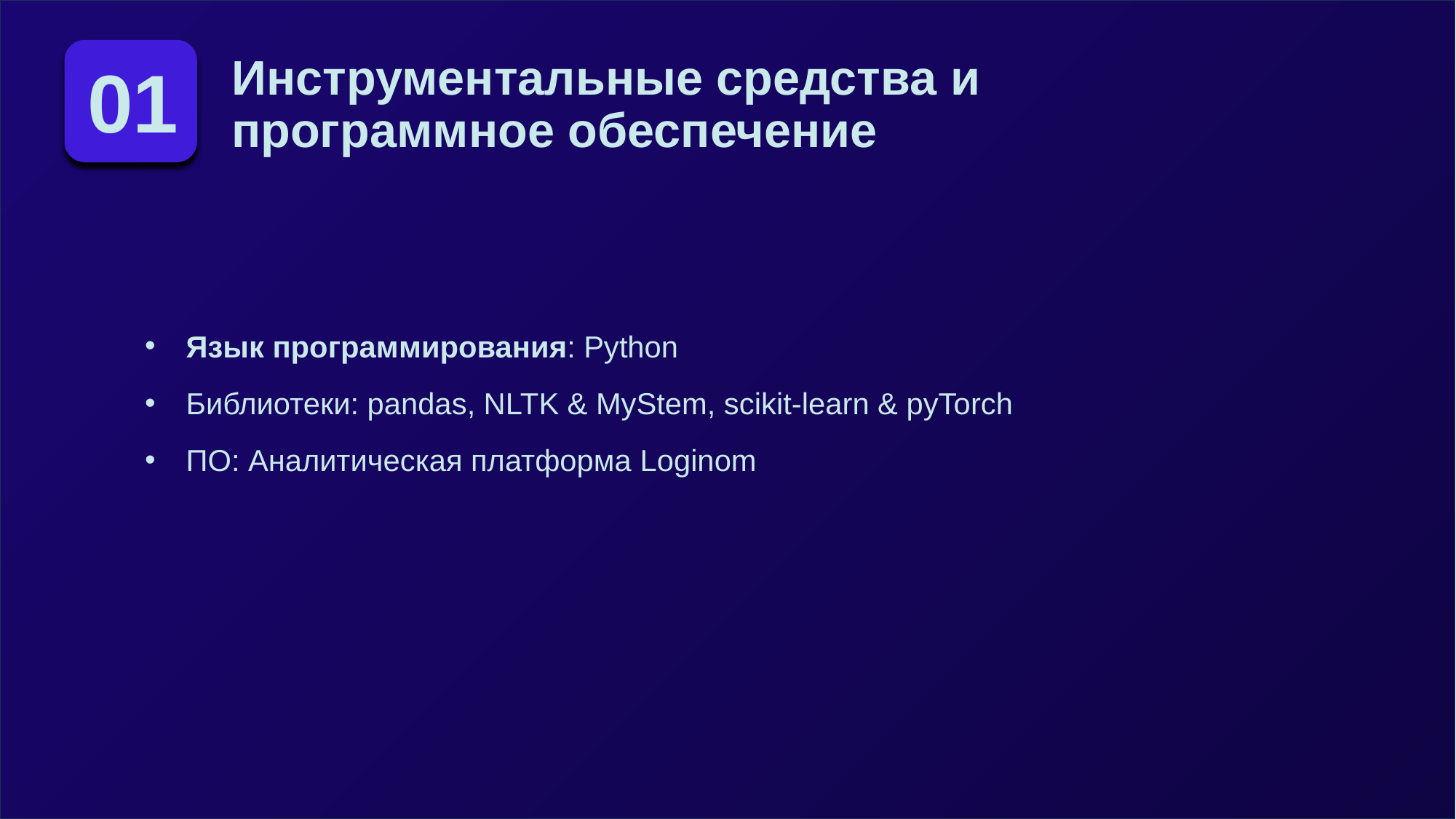

# Инструментальные средства и программное обеспечение

01
Язык программирования: Python
Библиотеки: pandas, NLTK & MyStem, scikit-learn & pyTorch
ПО: Аналитическая платформа Loginom